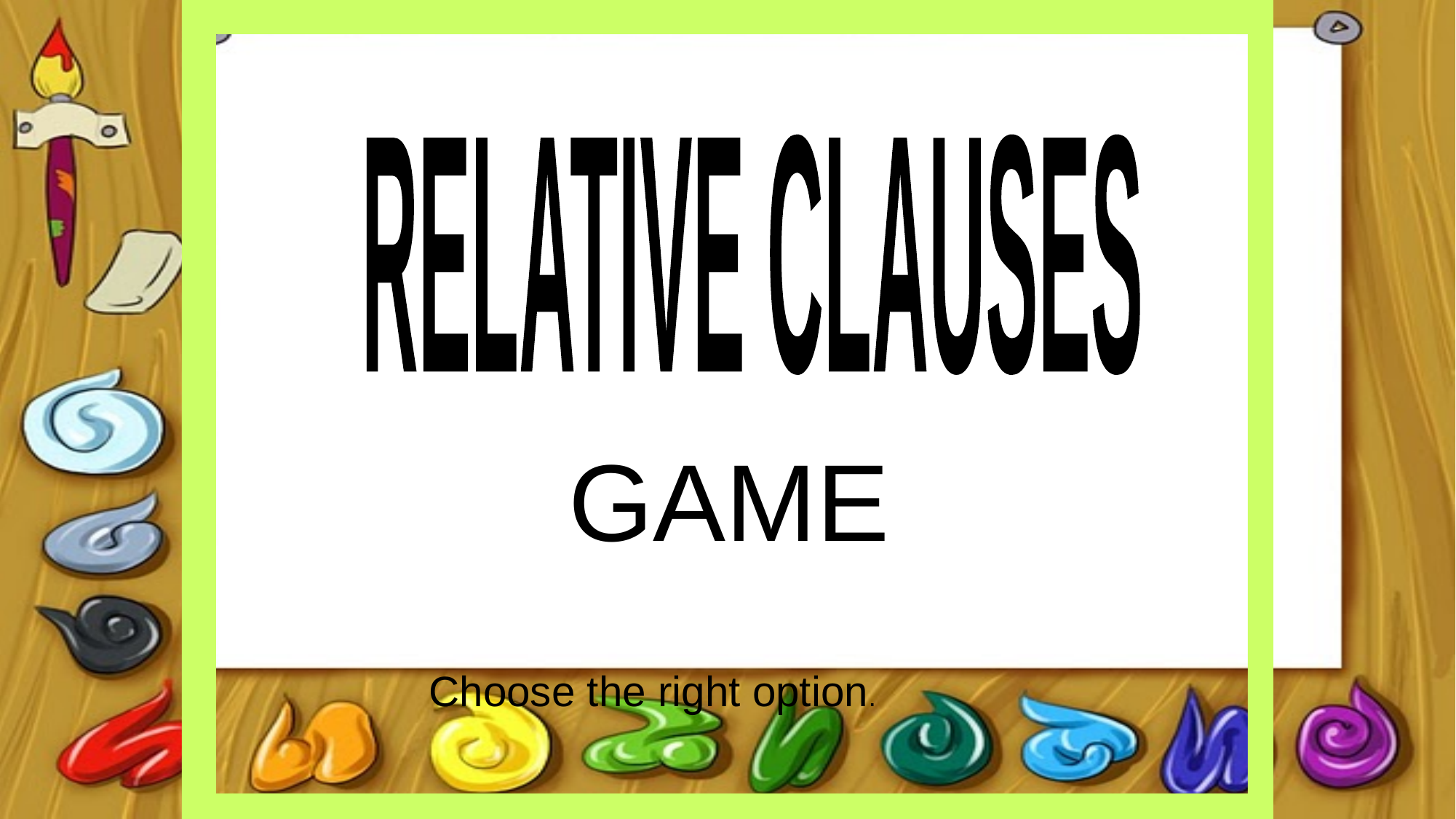

RELATIVE CLAUSES
GAME
Choose the right option.